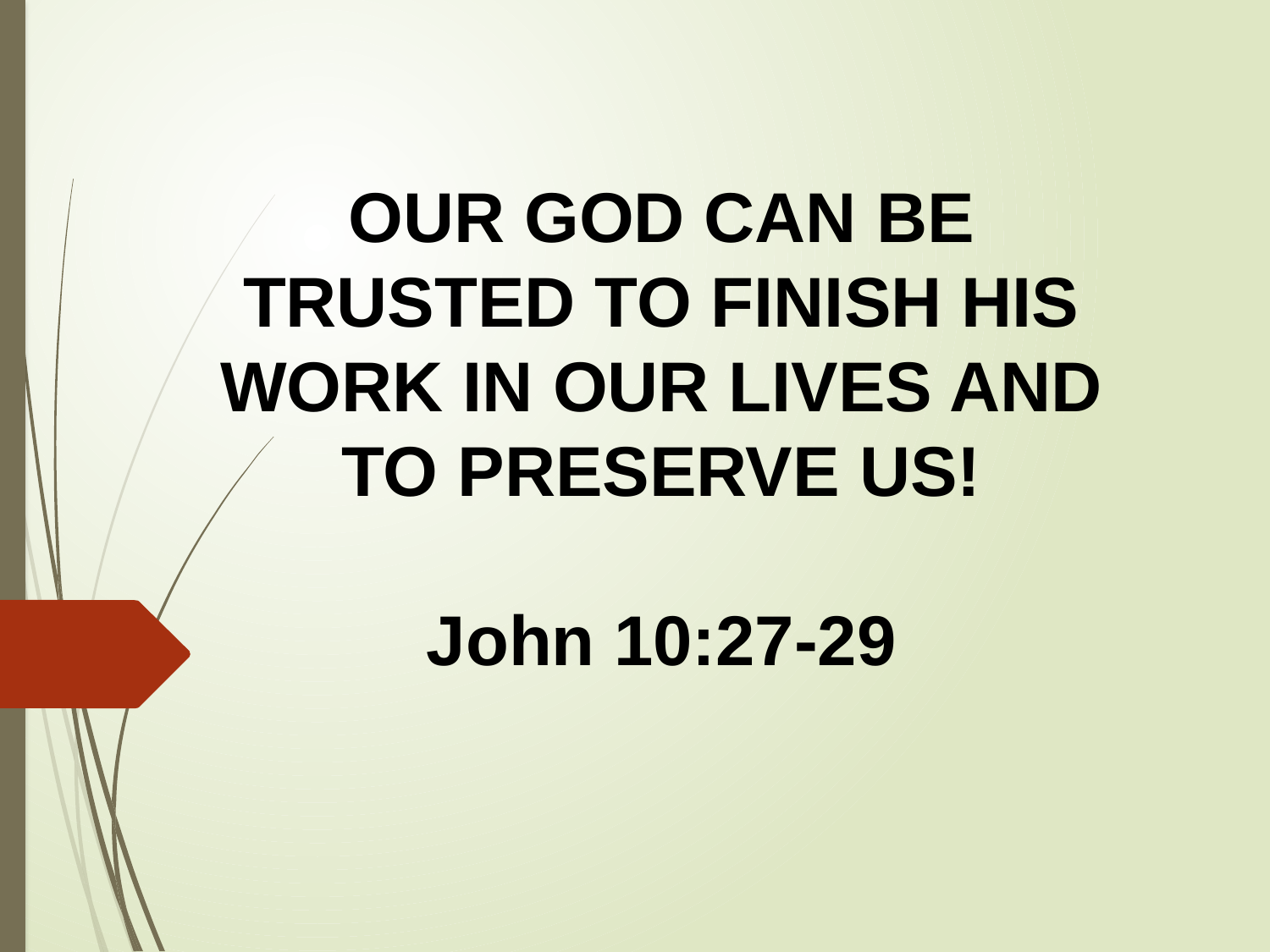

OUR GOD CAN BE TRUSTED TO FINISH HIS WORK IN OUR LIVES AND TO PRESERVE US!

John 10:27-29